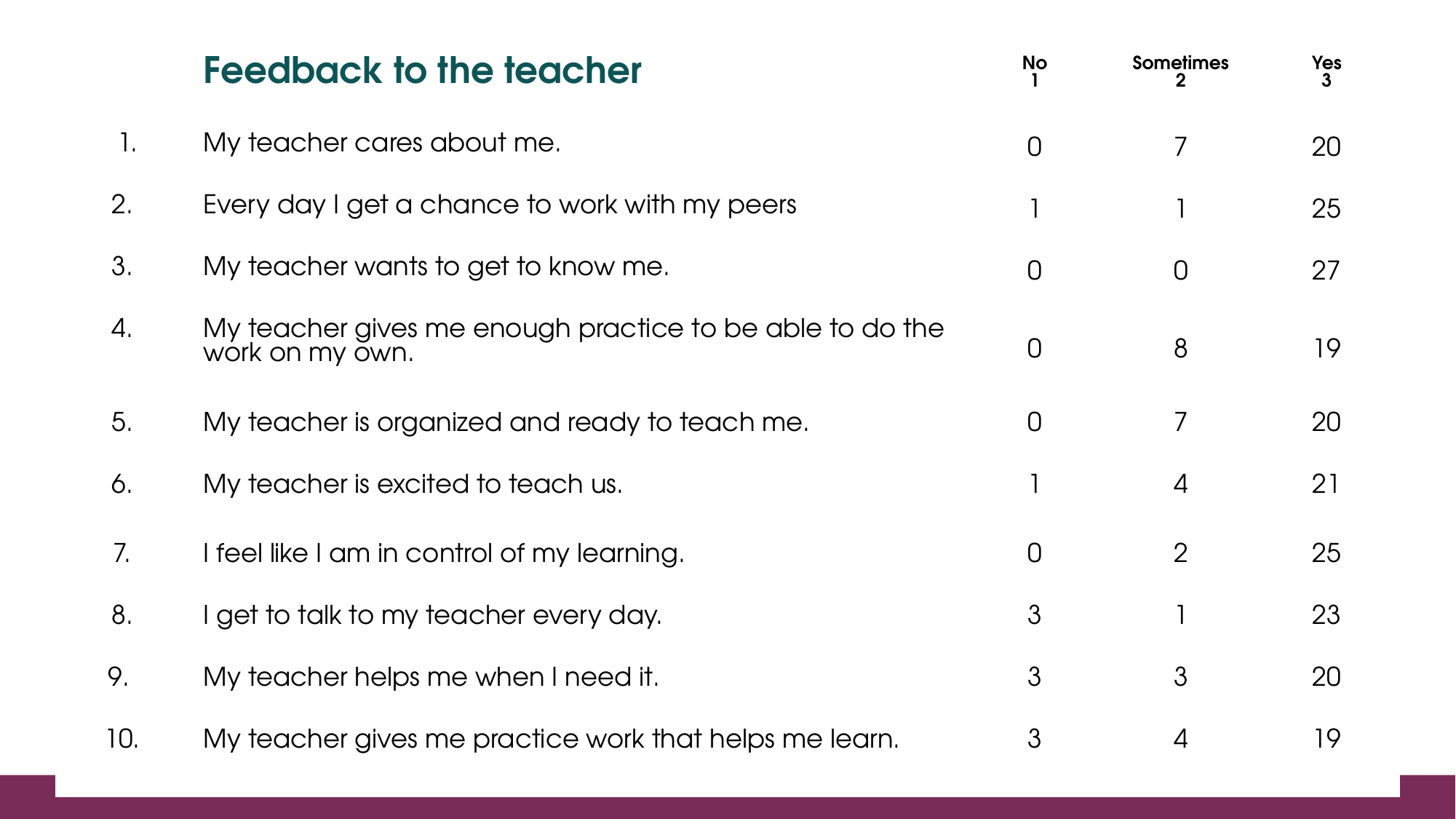

|  | Feedback to the teacher | No 1 | Sometimes 2 | Yes 3 |
| --- | --- | --- | --- | --- |
| 1. | My teacher cares about me. | 0 | 7 | 20 |
| 2. | Every day I get a chance to work with my peers | 1 | 1 | 25 |
| 3. | My teacher wants to get to know me. | 0 | 0 | 27 |
| 4. | My teacher gives me enough practice to be able to do the work on my own. | 0 | 8 | 19 |
| 5. | My teacher is organized and ready to teach me. | 0 | 7 | 20 |
| 6. | My teacher is excited to teach us. | 1 | 4 | 21 |
| 7. | I feel like I am in control of my learning. | 0 | 2 | 25 |
| 8. | I get to talk to my teacher every day. | 3 | 1 | 23 |
| 9. | My teacher helps me when I need it. | 3 | 3 | 20 |
| 10. | My teacher gives me practice work that helps me learn. | 3 | 4 | 19 |